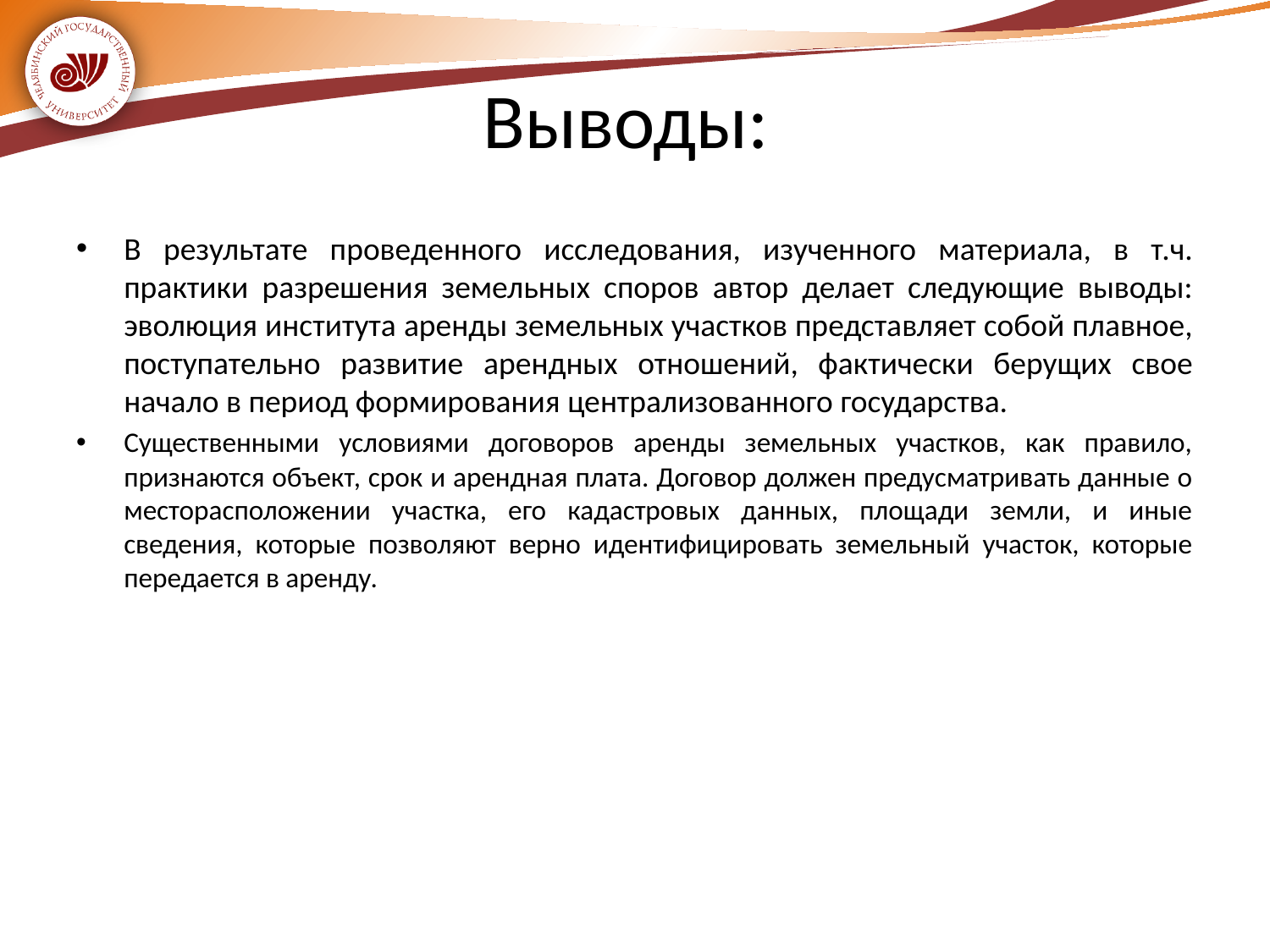

# Выводы:
В результате проведенного исследования, изученного материала, в т.ч. практики разрешения земельных споров автор делает следующие выводы: эволюция института аренды земельных участков представляет собой плавное, поступательно развитие арендных отношений, фактически берущих свое начало в период формирования централизованного государства.
Существенными условиями договоров аренды земельных участков, как правило, признаются объект, срок и арендная плата. Договор должен предусматривать данные о месторасположении участка, его кадастровых данных, площади земли, и иные сведения, которые позволяют верно идентифицировать земельный участок, которые передается в аренду.